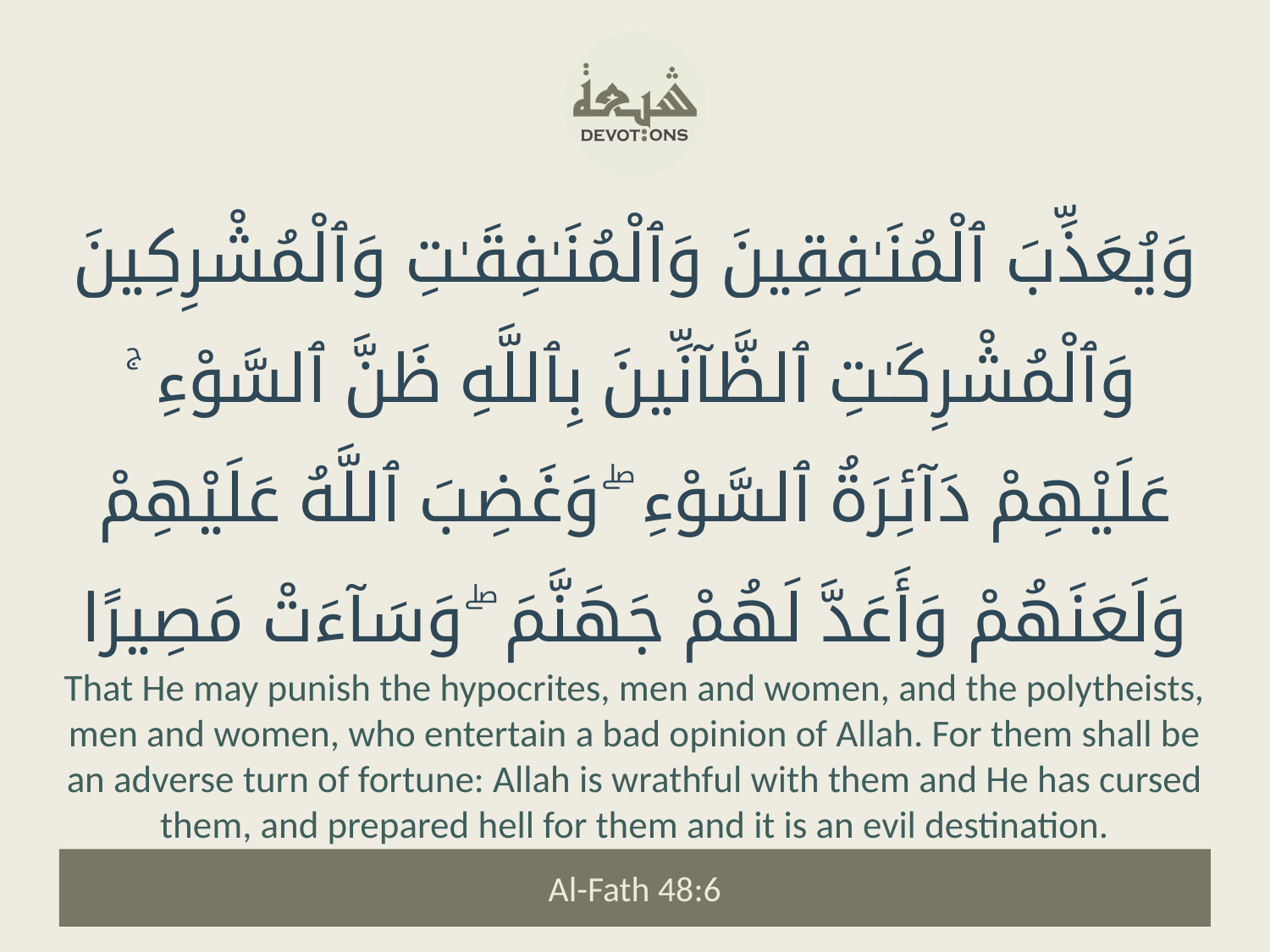

وَيُعَذِّبَ ٱلْمُنَـٰفِقِينَ وَٱلْمُنَـٰفِقَـٰتِ وَٱلْمُشْرِكِينَ وَٱلْمُشْرِكَـٰتِ ٱلظَّآنِّينَ بِٱللَّهِ ظَنَّ ٱلسَّوْءِ ۚ عَلَيْهِمْ دَآئِرَةُ ٱلسَّوْءِ ۖ وَغَضِبَ ٱللَّهُ عَلَيْهِمْ وَلَعَنَهُمْ وَأَعَدَّ لَهُمْ جَهَنَّمَ ۖ وَسَآءَتْ مَصِيرًا
That He may punish the hypocrites, men and women, and the polytheists, men and women, who entertain a bad opinion of Allah. For them shall be an adverse turn of fortune: Allah is wrathful with them and He has cursed them, and prepared hell for them and it is an evil destination.
Al-Fath 48:6